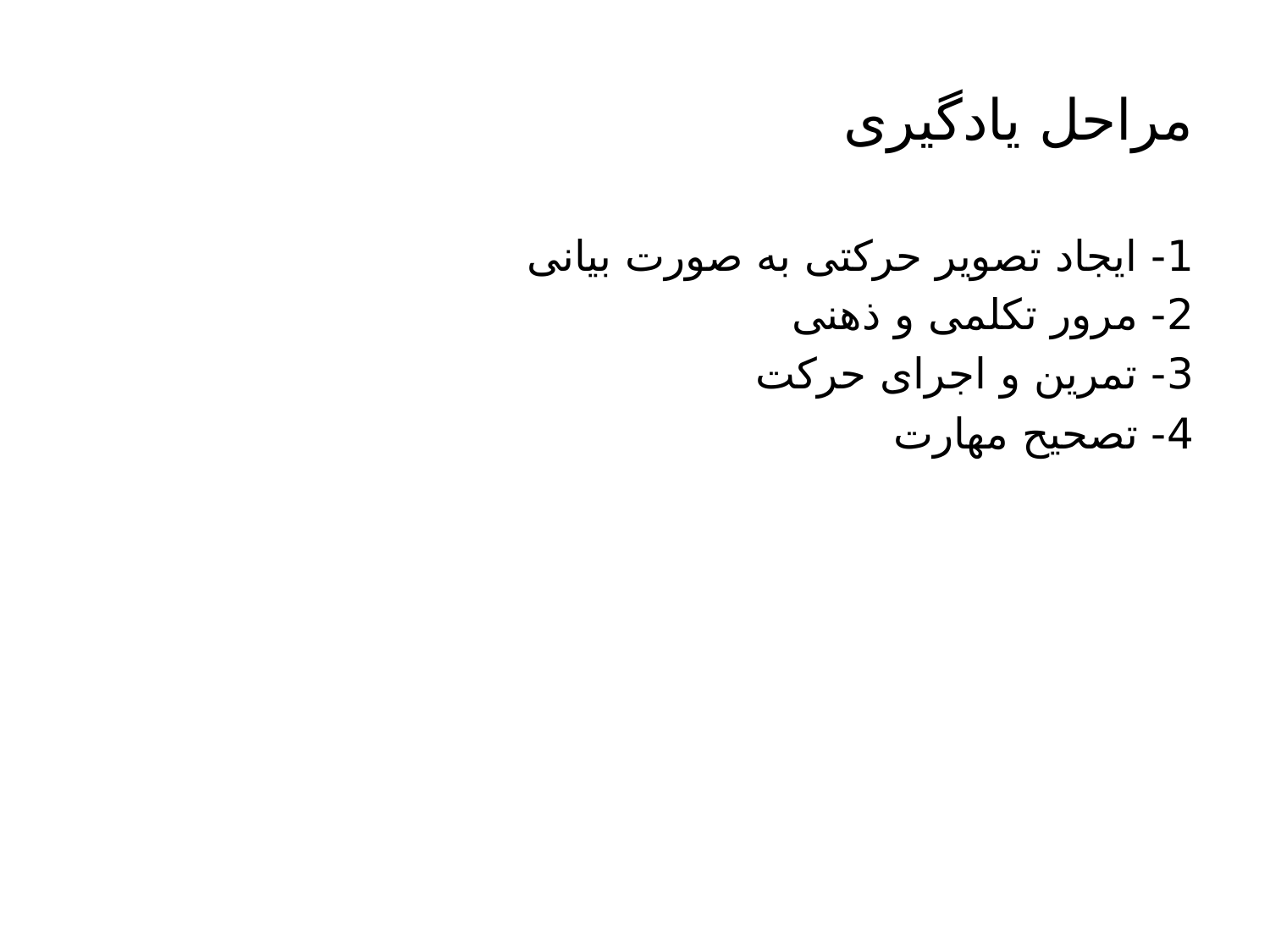

# مراحل یادگیری
1- ایجاد تصویر حرکتی به صورت بیانی
2- مرور تکلمی و ذهنی
3- تمرین و اجرای حرکت
4- تصحیح مهارت